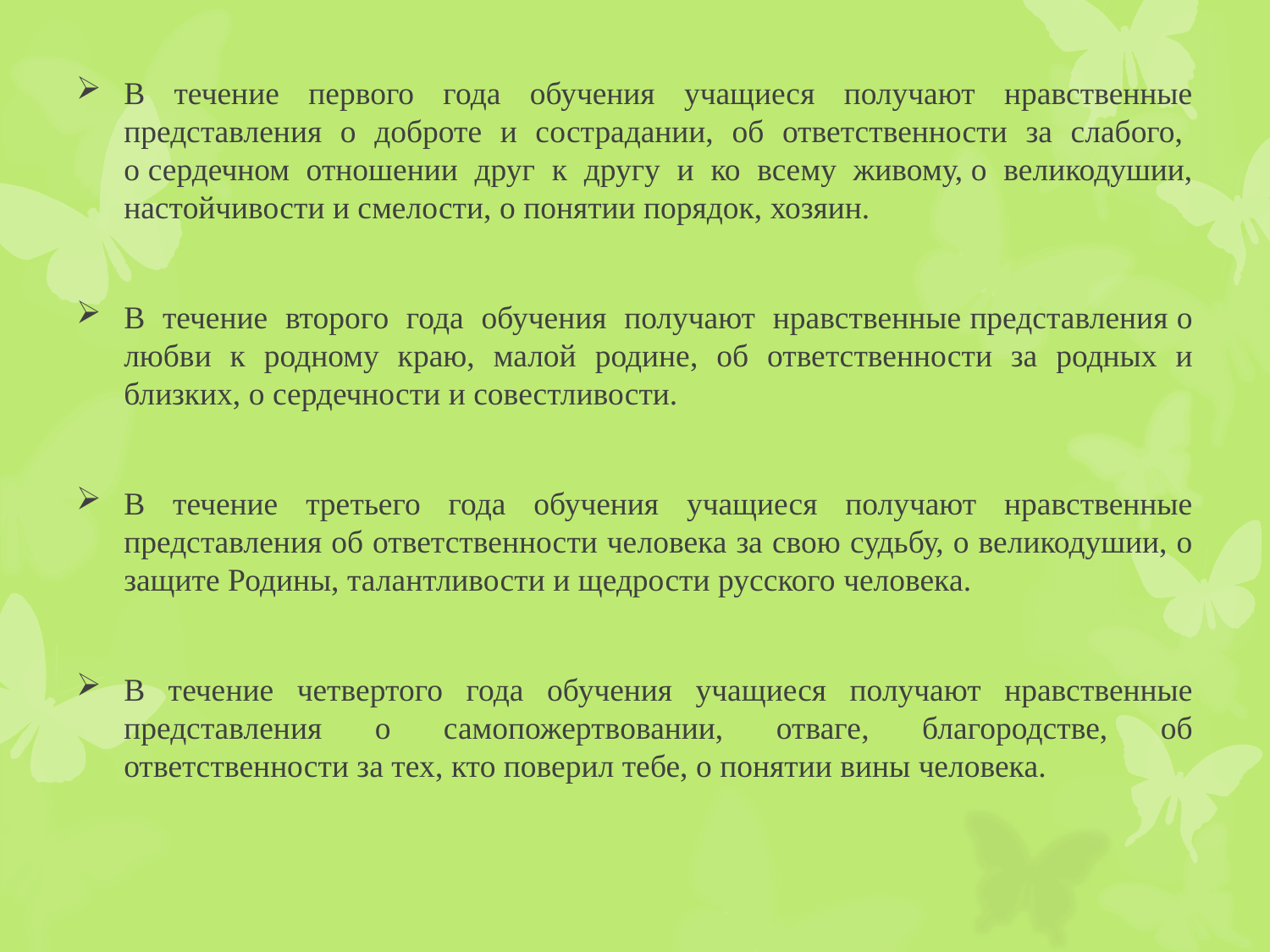

В  течение  первого  года  обучения  учащиеся  получают  нравственные представления  о  доброте  и  сострадании,  об  ответственности  за  слабого,  о сердечном  отношении  друг  к  другу  и  ко  всему  живому, о  великодушии, настойчивости и смелости, о понятии порядок, хозяин.

В  течение  второго  года  обучения  получают  нравственные представления о любви к родному краю, малой родине, об ответственности за родных и близких, о сердечности и совестливости.

В  течение  третьего  года  обучения  учащиеся  получают  нравственные представления об ответственности человека за свою судьбу, о великодушии, о защите Родины, талантливости и щедрости русского человека.

В течение четвертого года обучения учащиеся получают нравственные представления  о  самопожертвовании,  отваге,  благородстве,  об ответственности за тех, кто поверил тебе, о понятии вины человека.